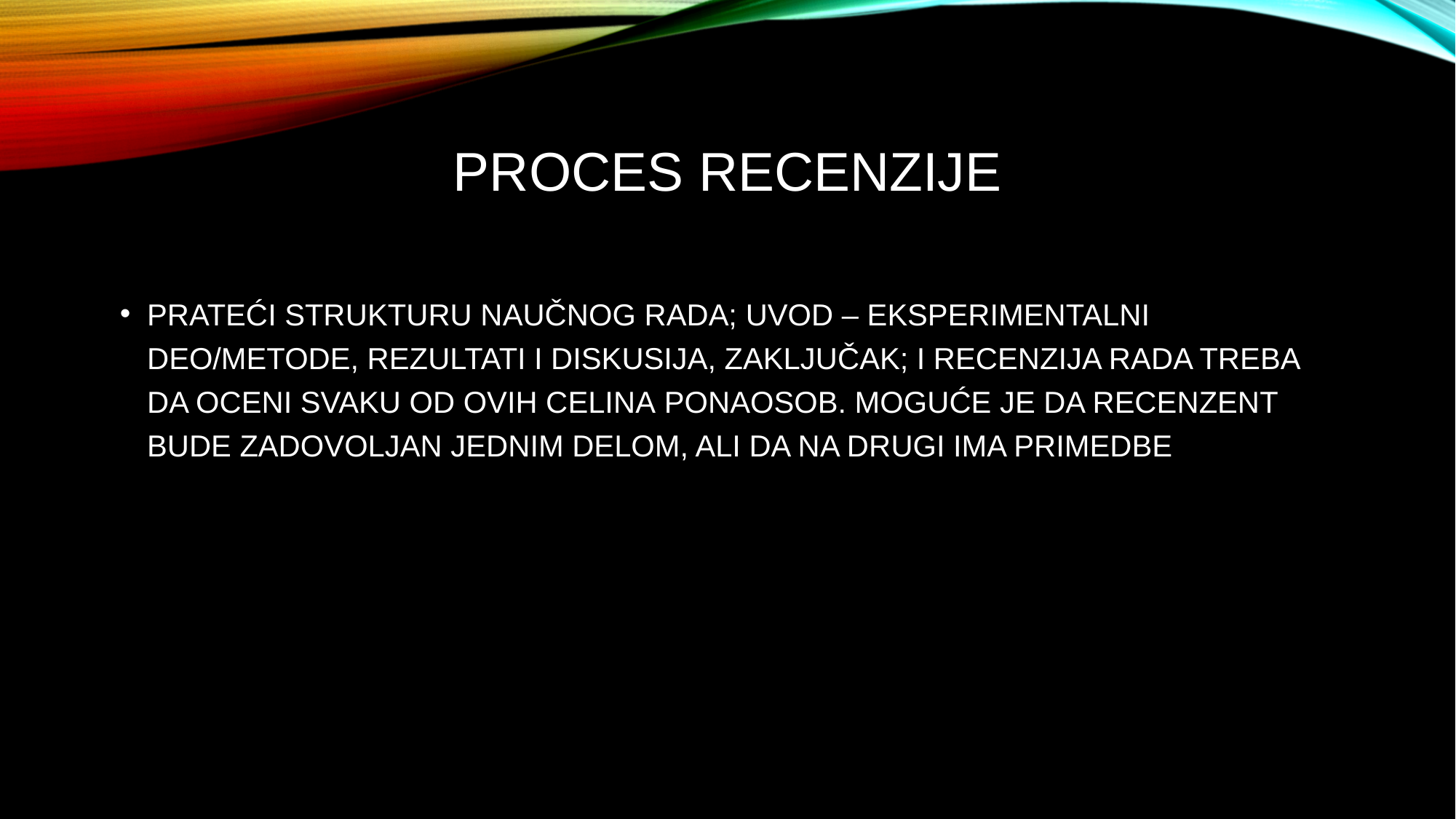

PROCES RECENZIJE
PRATEĆI STRUKTURU NAUČNOG RADA; Uvod – Eksperimentalni deo/Metode, Rezultati i diskusija, Zaključak; i recenzija rada treba da oceni svaku od ovih celina PONAOSOB. MOGUĆE JE DA RECENZENT BUDE ZADOVOLJAN JEDNIM DELOM, ALI DA NA DRUGI IMA PRIMEDBE